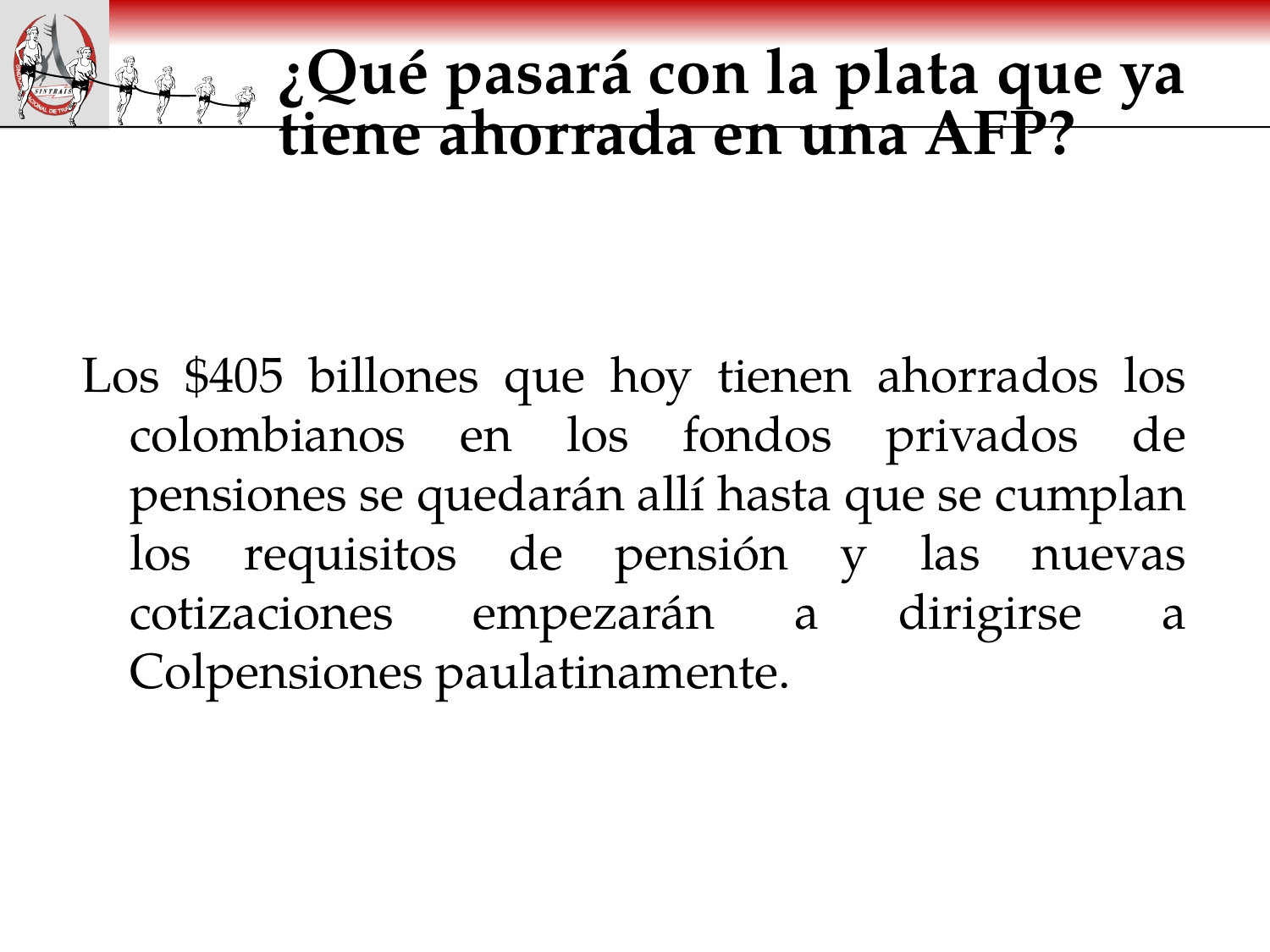

# ¿Qué pasará con la plata que ya tiene ahorrada en una AFP?

Los $405 billones que hoy tienen ahorrados los colombianos en los fondos privados de pensiones se quedarán allí hasta que se cumplan los requisitos de pensión y las nuevas cotizaciones empezarán a dirigirse a Colpensiones paulatinamente.